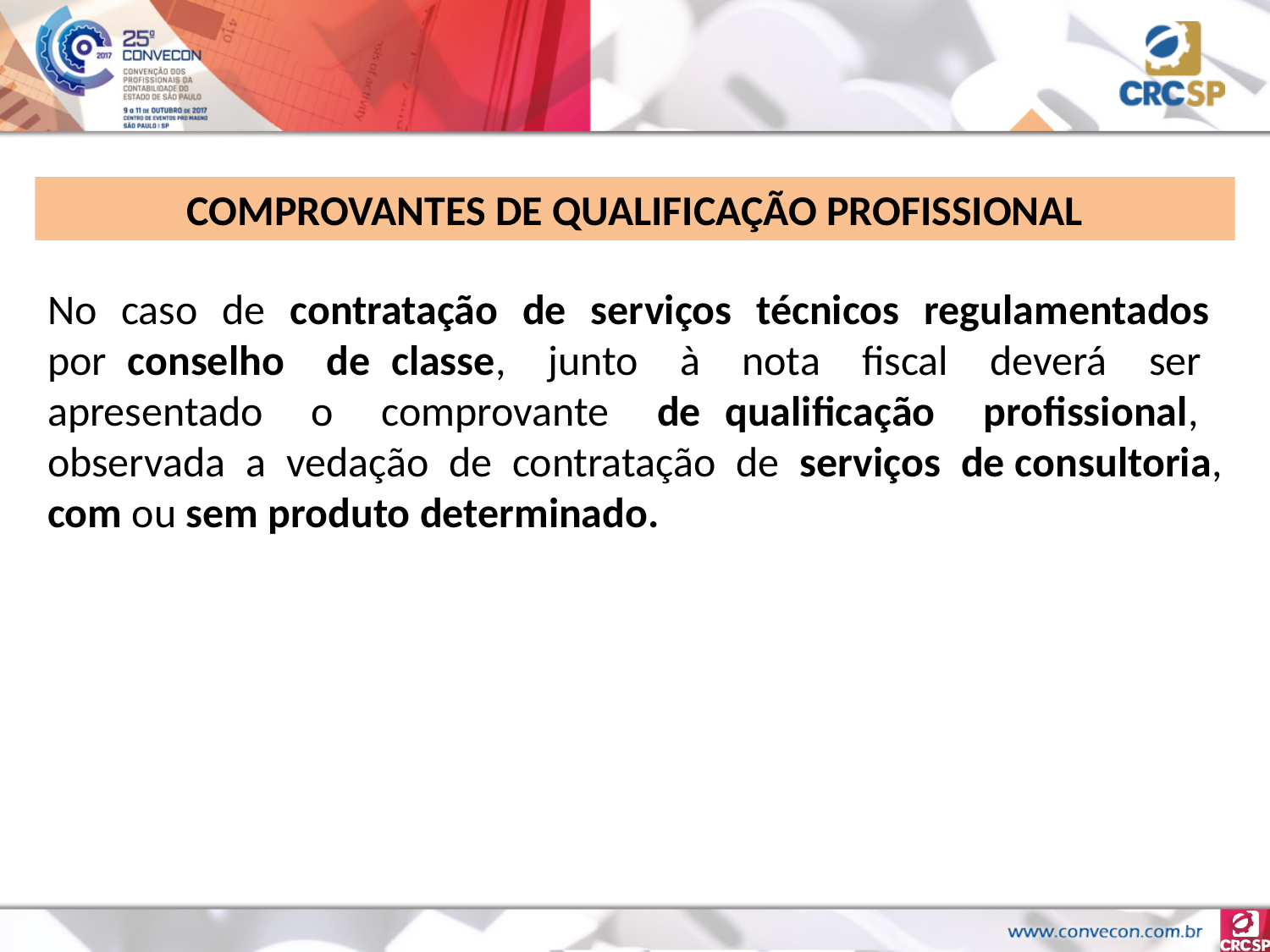

COMPROVANTES DE QUALIFICAÇÃO PROFISSIONAL

No  caso  de  contratação  de  serviços  técnicos  regulamentados  por conselho  de classe,  junto  à  nota  fiscal  deverá  ser  apresentado  o  comprovante  de qualificação  profissional,  observada  a  vedação  de  contratação  de  serviços  de consultoria, com ou sem produto determinado.